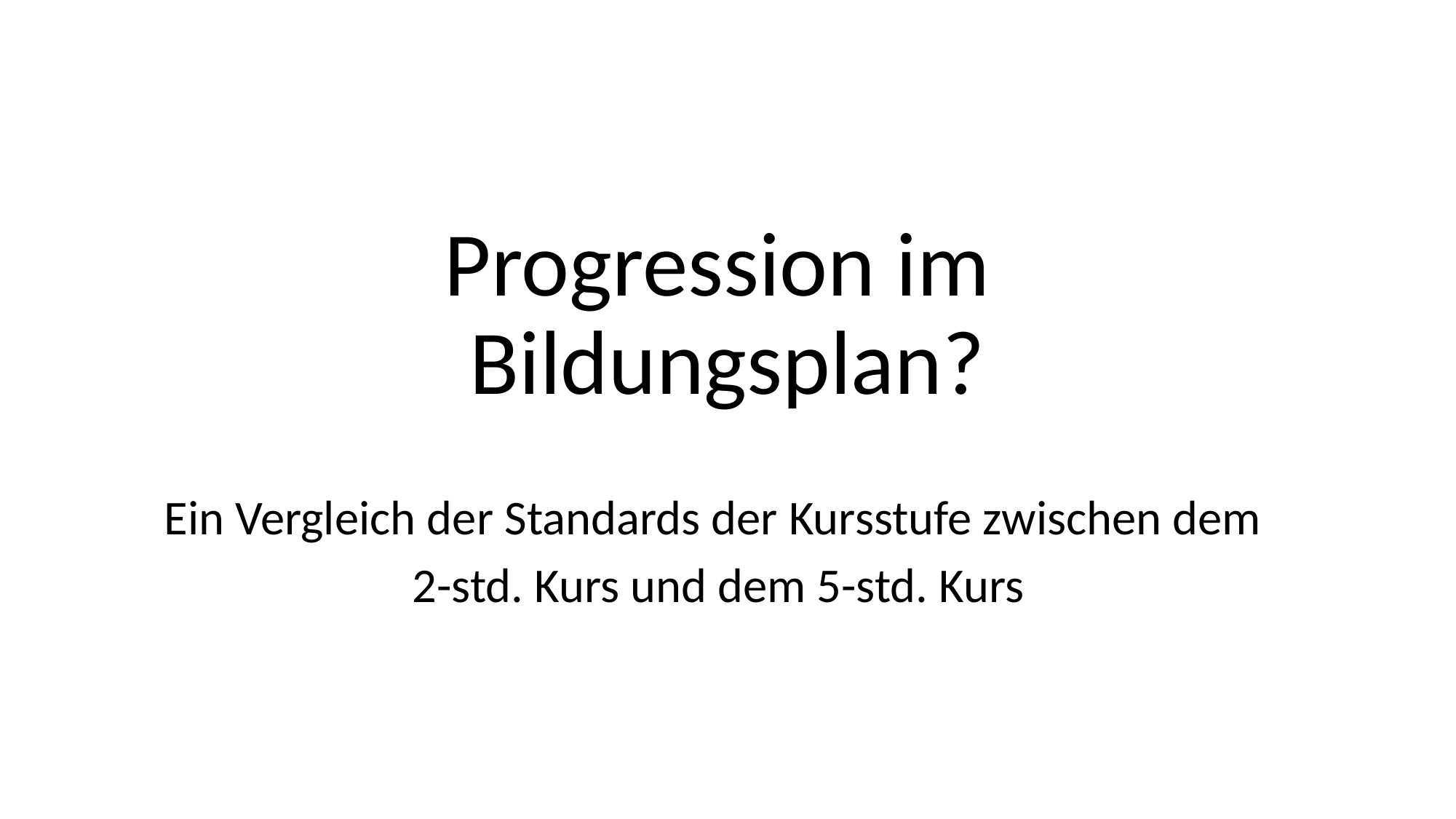

# Progression im Bildungsplan?
Ein Vergleich der Standards der Kursstufe zwischen dem
2-std. Kurs und dem 5-std. Kurs